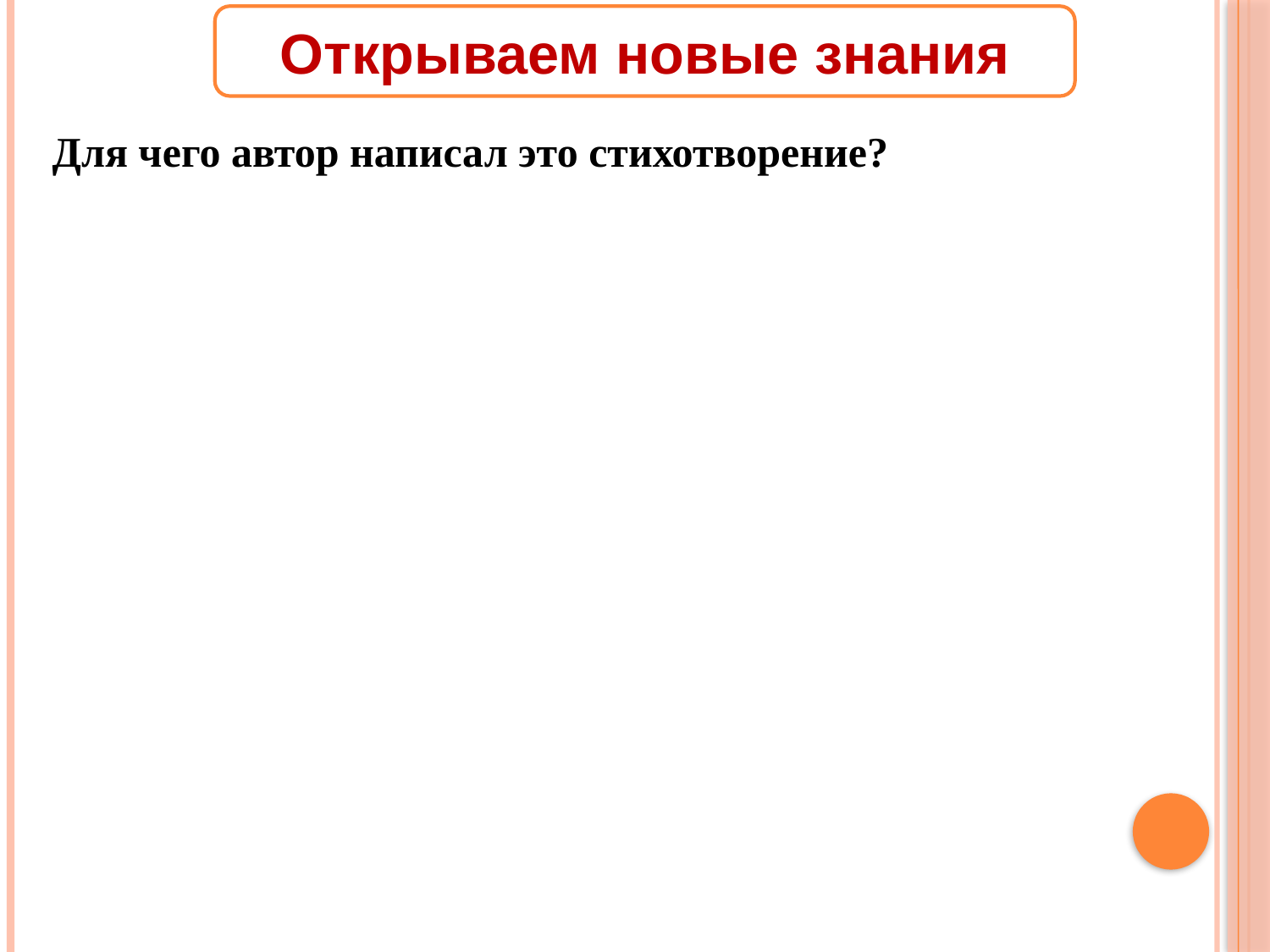

Открываем новые знания
Для чего автор написал это стихотворение?
Чтобы рассказать о своих чувствах, переживаниях.
Это стихотворение не о картинах природы, а о чувствах человека.